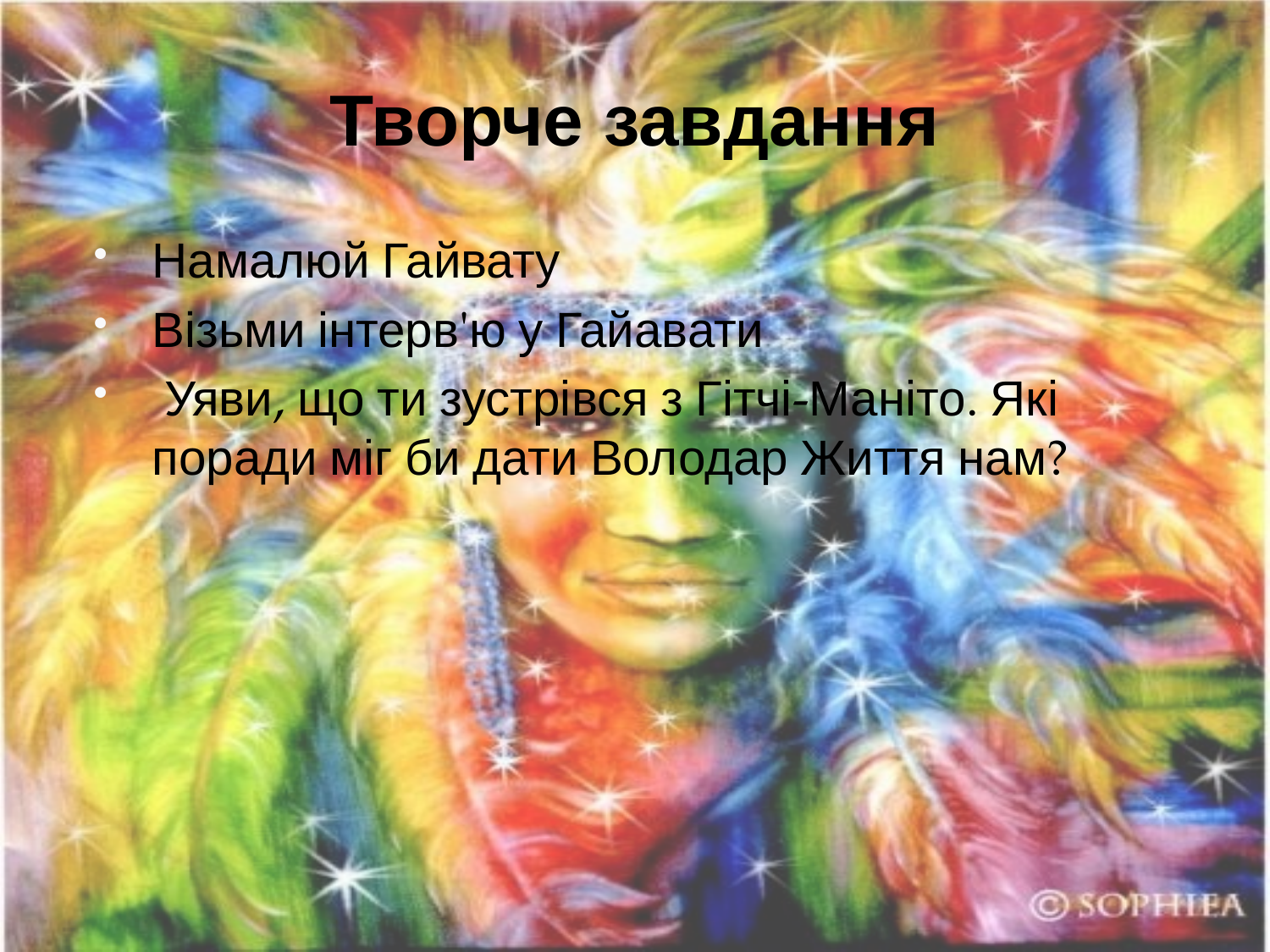

# Творче завдання
Намалюй Гайвату
Візьми інтерв'ю у Гайавати
 Уяви, що ти зустрівся з Гітчі-Маніто. Які поради міг би дати Володар Життя нам?